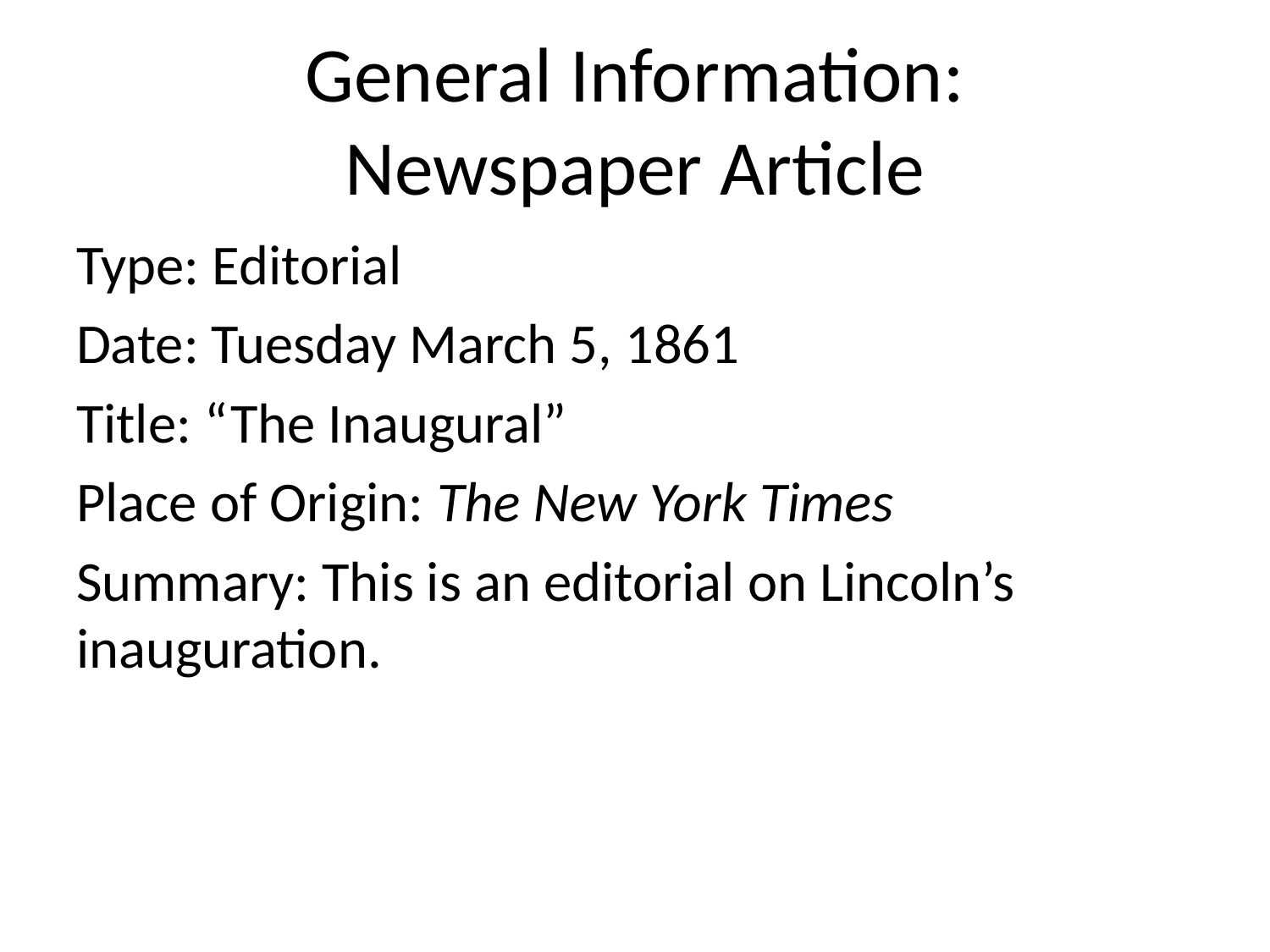

# General Information: Newspaper Article
Type: Editorial
Date: Tuesday March 5, 1861
Title: “The Inaugural”
Place of Origin: The New York Times
Summary: This is an editorial on Lincoln’s inauguration.